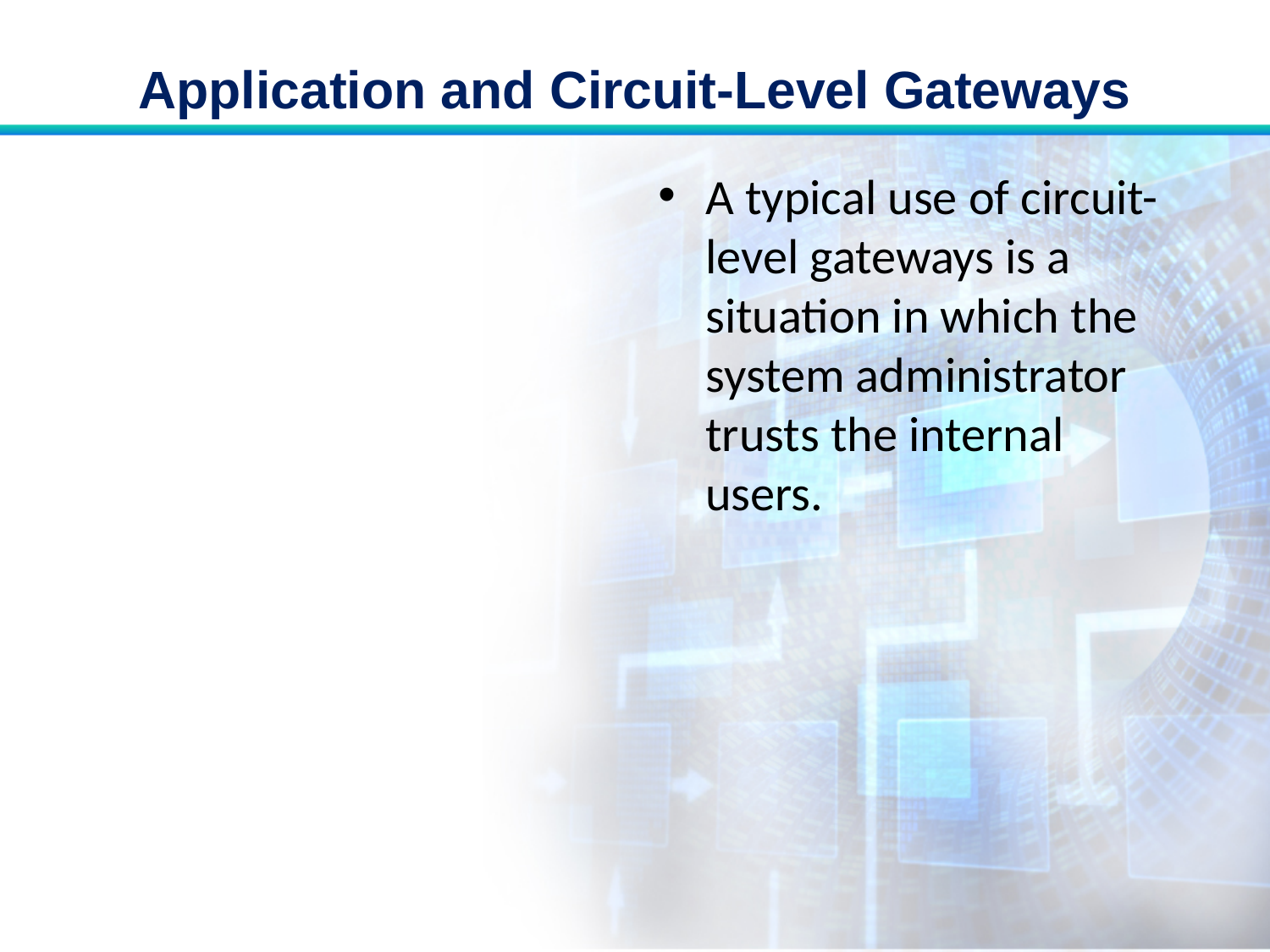

# Application and Circuit-Level Gateways
A typical use of circuit-level gateways is a situation in which the system administrator trusts the internal users.